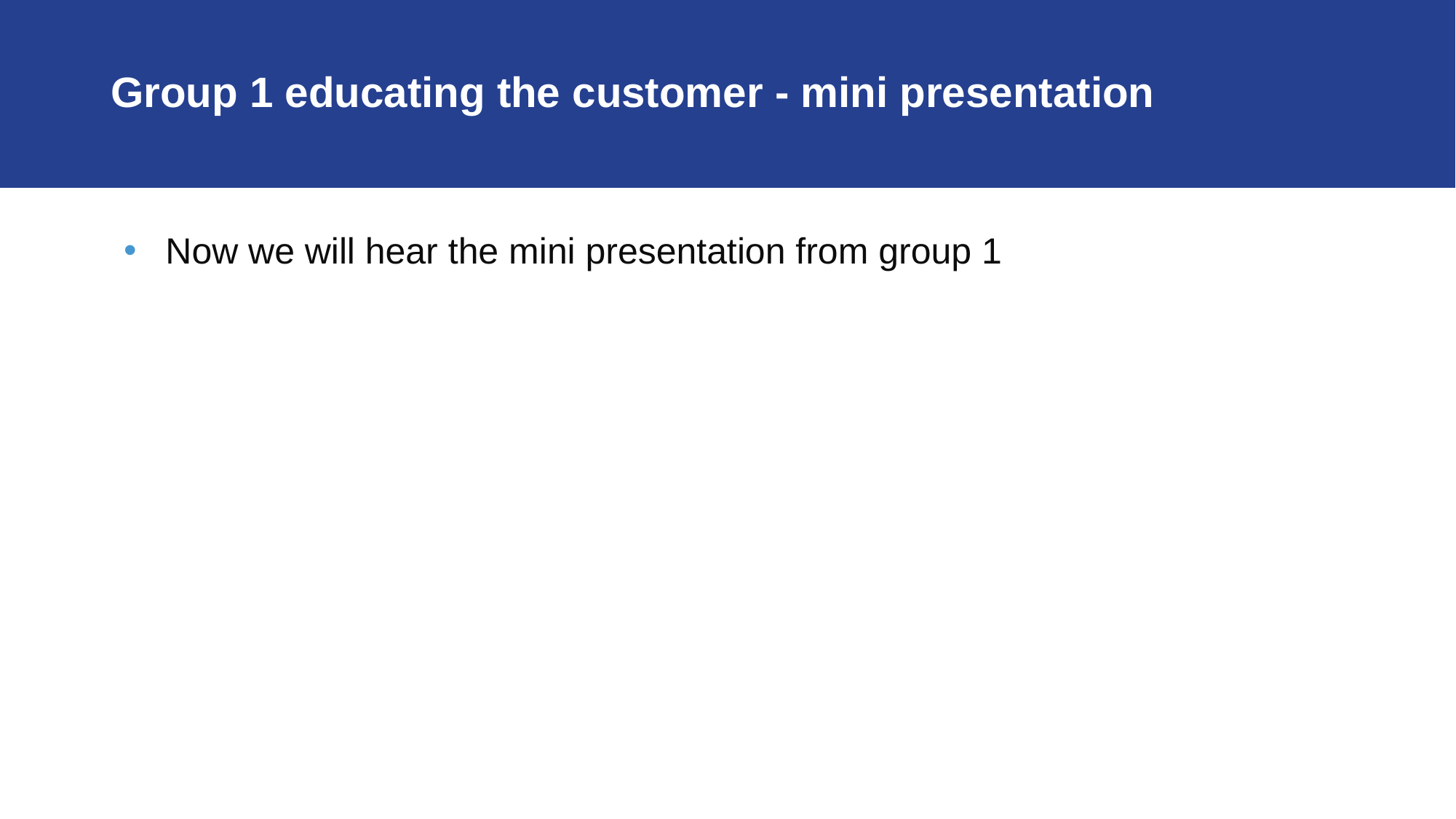

# Group 1 educating the customer - mini presentation
Now we will hear the mini presentation from group 1